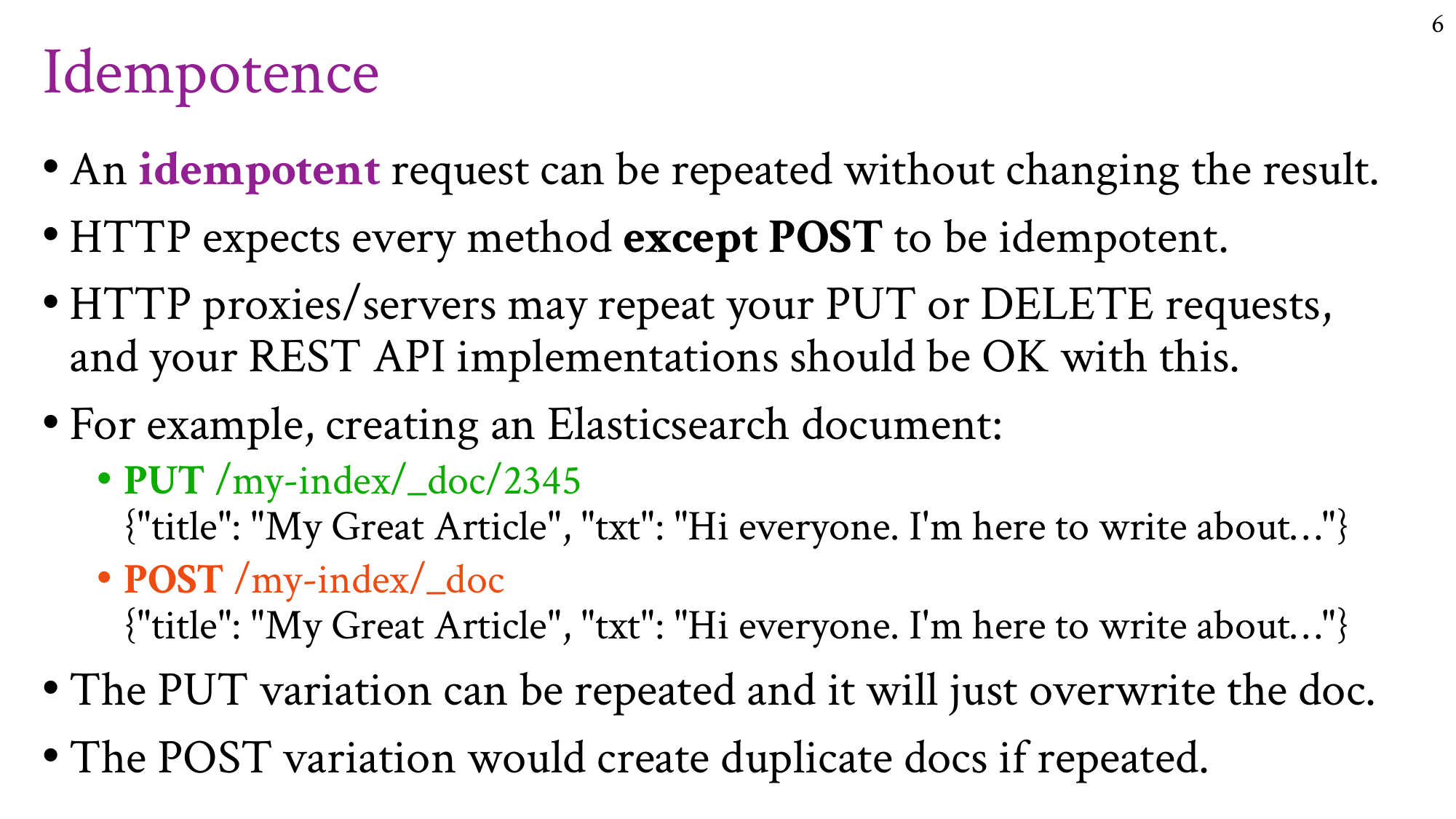

6
# Idempotence
An idempotent request can be repeated without changing the result.
HTTP expects every method except POST to be idempotent.
HTTP proxies/servers may repeat your PUT or DELETE requests, and your REST API implementations should be OK with this.
For example, creating an Elasticsearch document:
PUT /my-index/_doc/2345
{"title": "My Great Article", "txt": "Hi everyone. I'm here to write about…"}
POST /my-index/_doc
{"title": "My Great Article", "txt": "Hi everyone. I'm here to write about…"}
The PUT variation can be repeated and it will just overwrite the doc.
The POST variation would create duplicate docs if repeated.